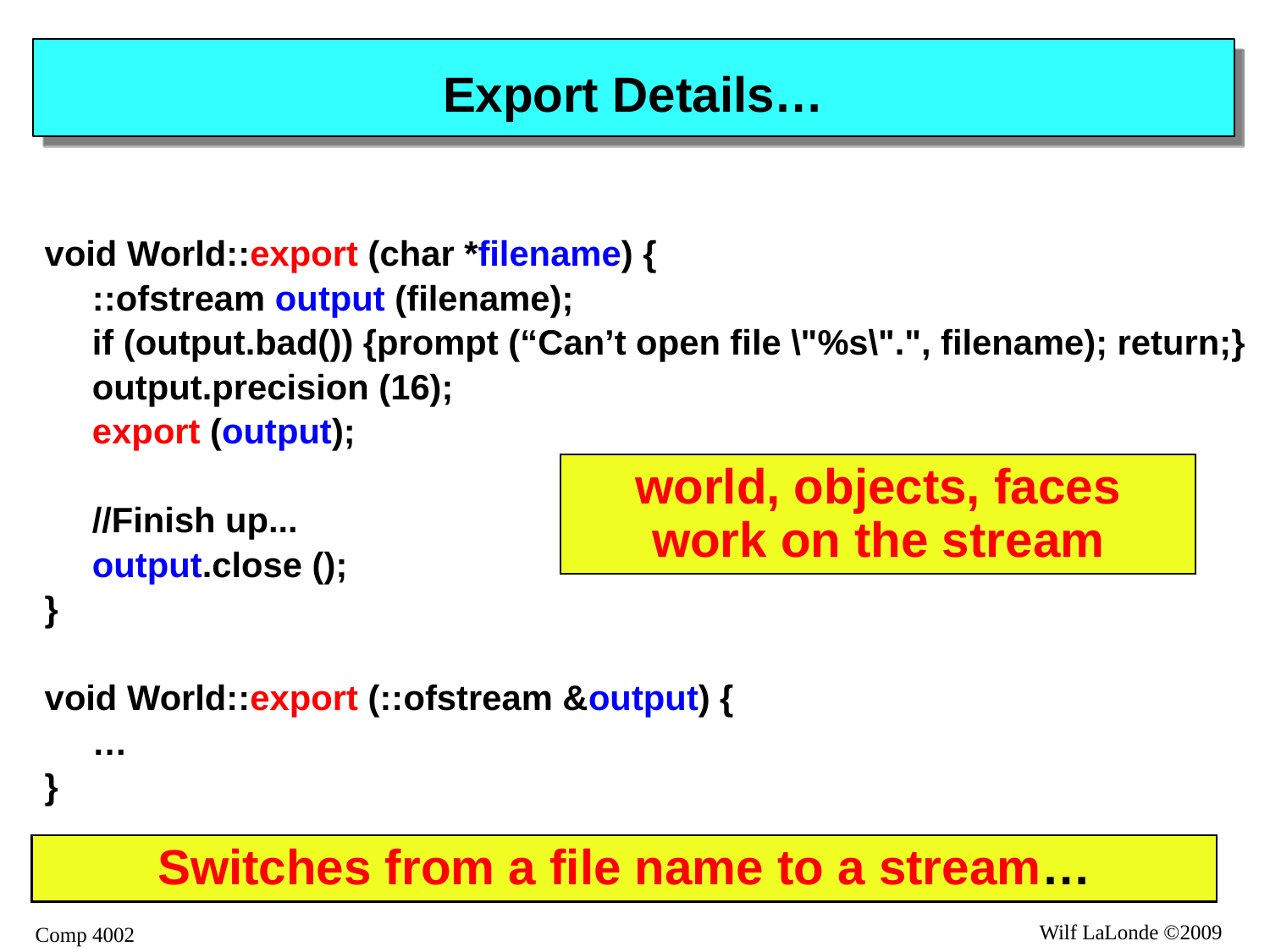

# Export Details…

void World::export (char *filename) {
	::ofstream output (filename);
	if (output.bad()) {prompt (“Can’t open file \"%s\".", filename); return;}
	output.precision (16);
	export (output);

	//Finish up...
	output.close ();
}

void World::export (::ofstream &output) {
	…
}
world, objects, faces
work on the stream
Switches from a file name to a stream…